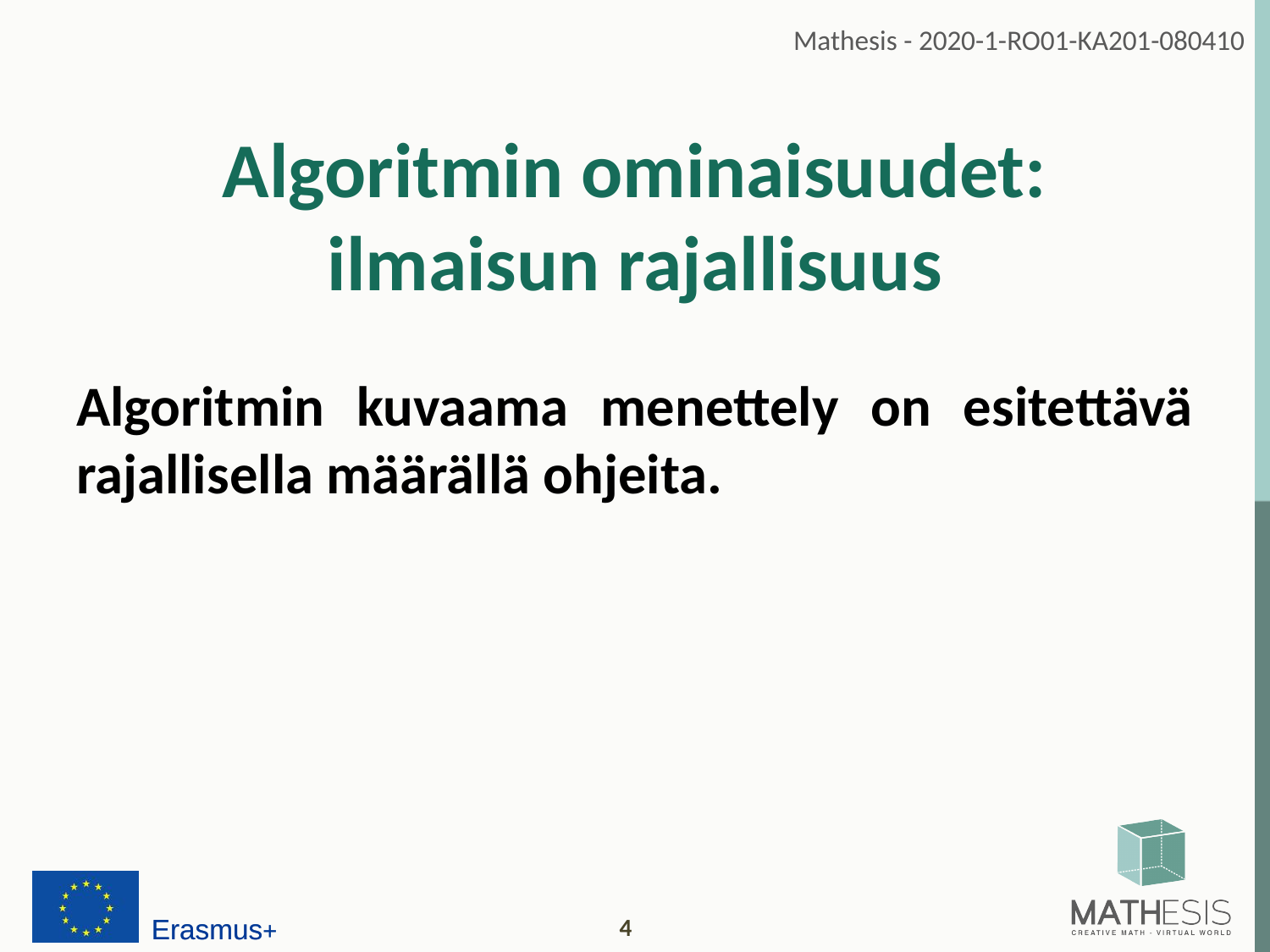

# Algoritmin ominaisuudet: ilmaisun rajallisuus
Algoritmin kuvaama menettely on esitettävä rajallisella määrällä ohjeita.